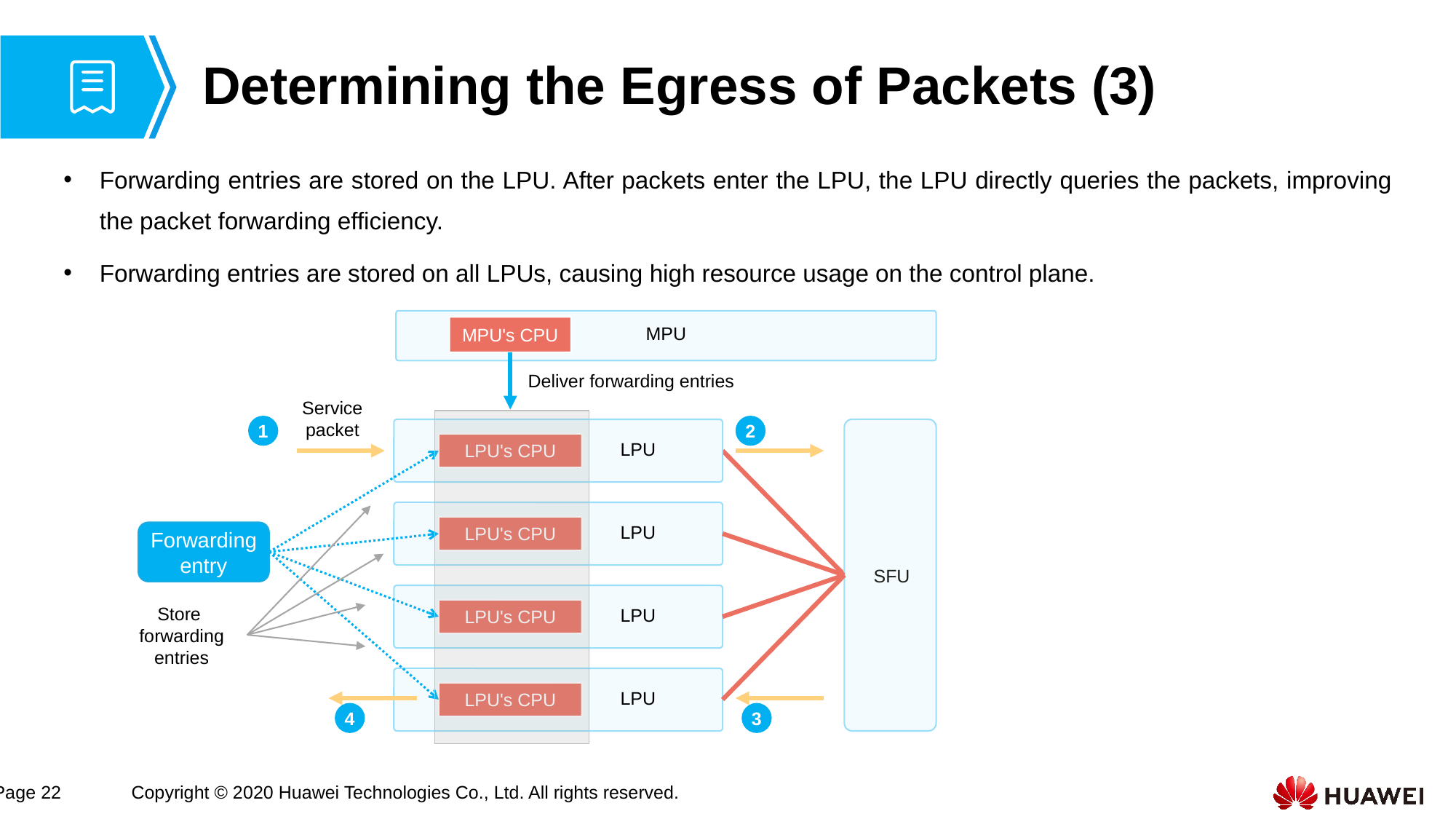

# Determining the Egress of Packets (3)
Forwarding entries are stored on the LPU. After packets enter the LPU, the LPU directly queries the packets, improving the packet forwarding efficiency.
Forwarding entries are stored on all LPUs, causing high resource usage on the control plane.

MPU's CPU
MPU
Deliver forwarding entries
Service packet

1
2

SFU
LPU
LPU's CPU

LPU
LPU's CPU
Forwarding entry

Store
forwarding entries
LPU
LPU's CPU

LPU
LPU's CPU
4
3